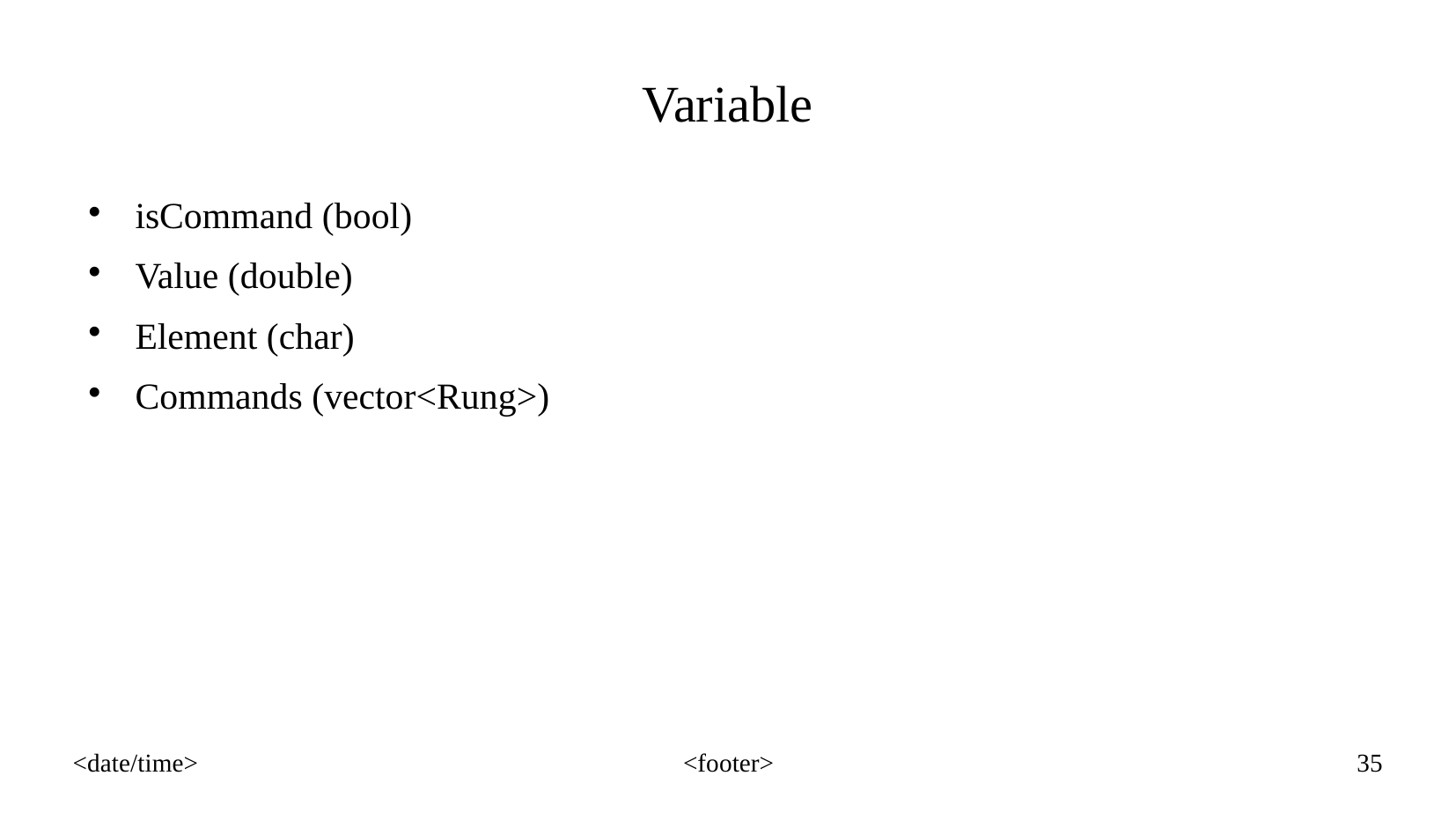

Variable
isCommand (bool)
Value (double)
Element (char)
Commands (vector<Rung>)